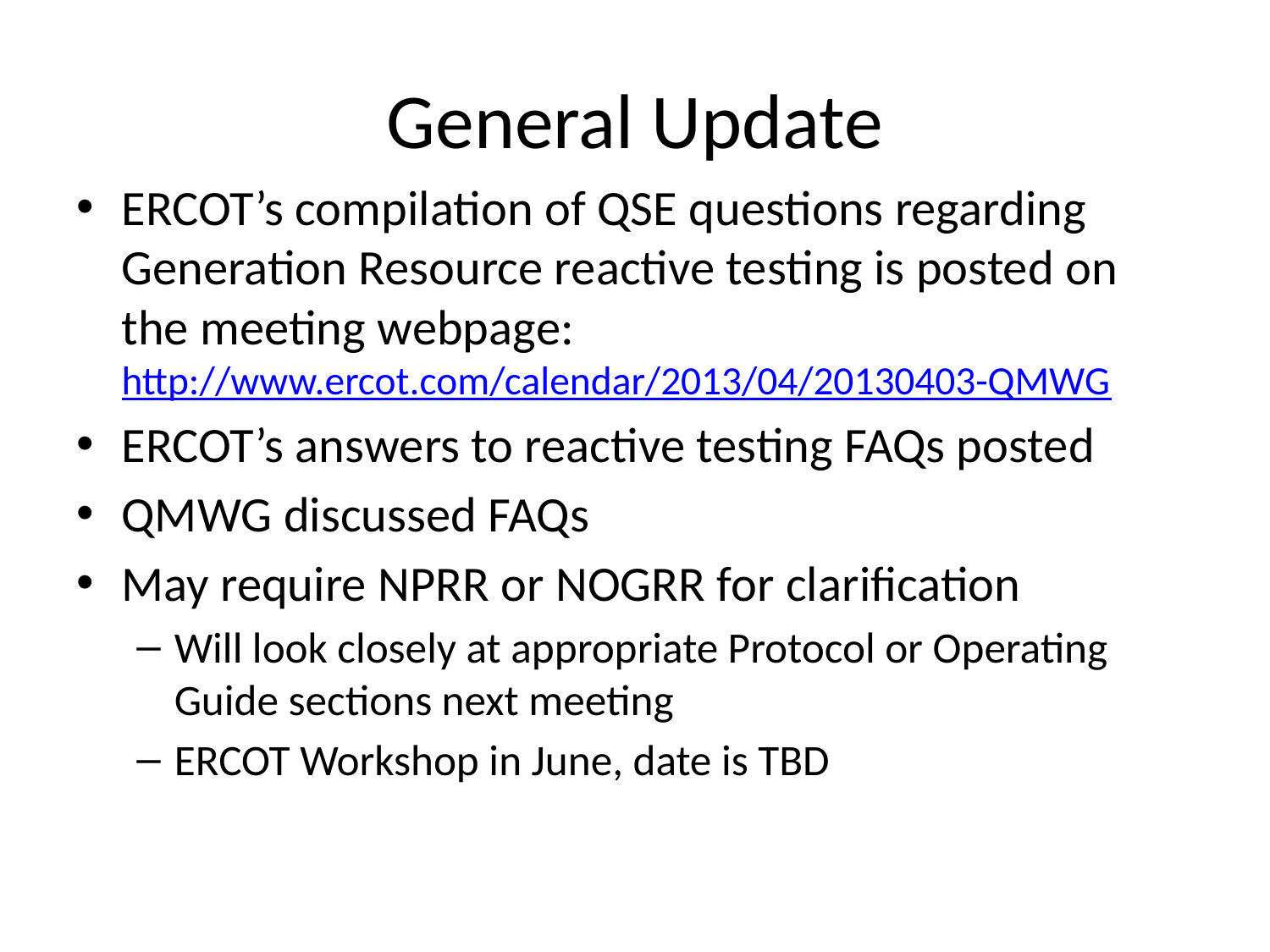

# General Update
ERCOT’s compilation of QSE questions regarding Generation Resource reactive testing is posted on the meeting webpage: http://www.ercot.com/calendar/2013/04/20130403-QMWG
ERCOT’s answers to reactive testing FAQs posted
QMWG discussed FAQs
May require NPRR or NOGRR for clarification
Will look closely at appropriate Protocol or Operating Guide sections next meeting
ERCOT Workshop in June, date is TBD